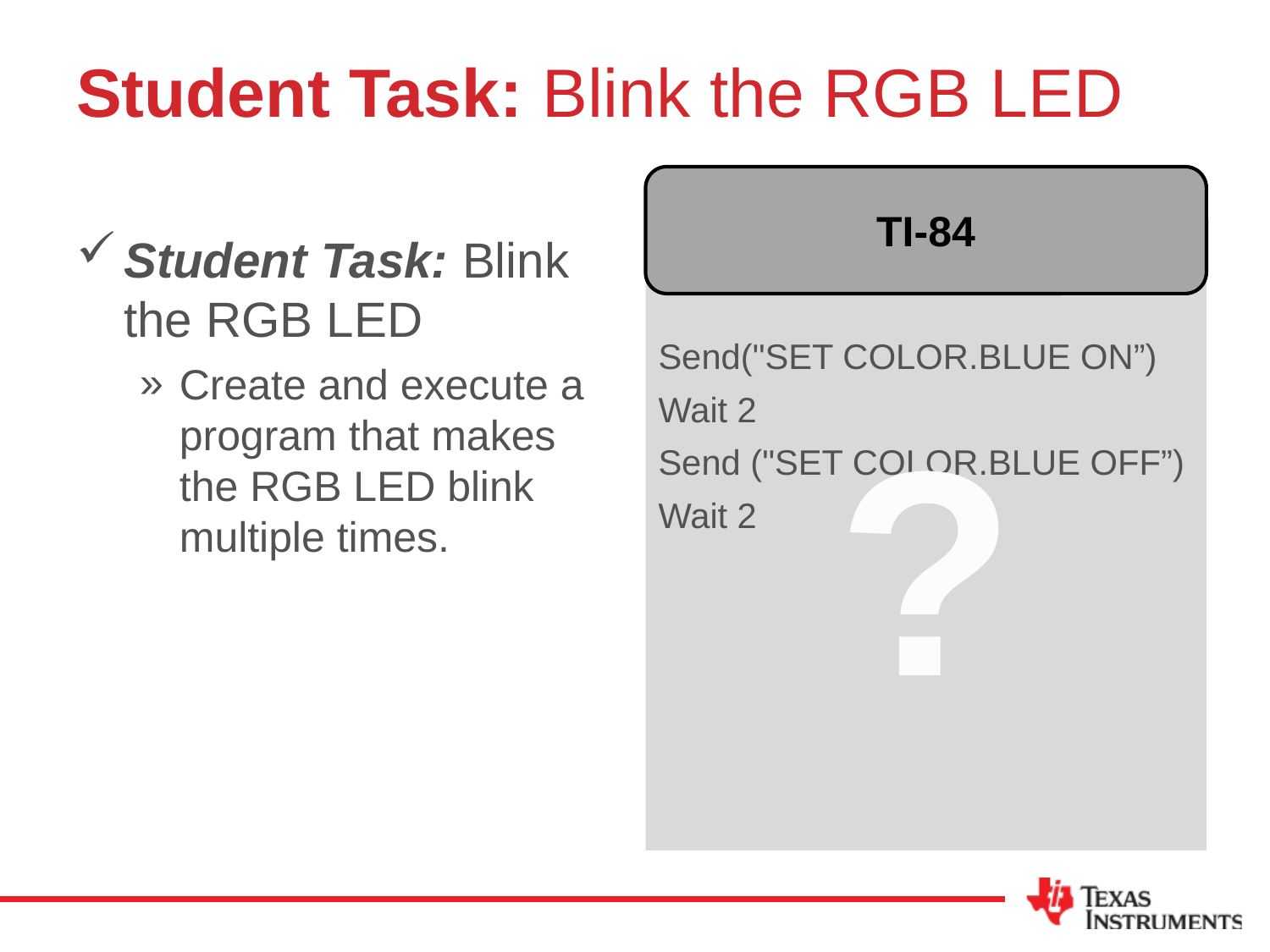

# Student Task: Blink the RGB LED
TI-84
Student Task: Blink the RGB LED
Create and execute a program that makes the RGB LED blink multiple times.
Example Code

Send("SET COLOR.BLUE ON”)
Wait 2
Send ("SET COLOR.BLUE OFF”)
Wait 2

?